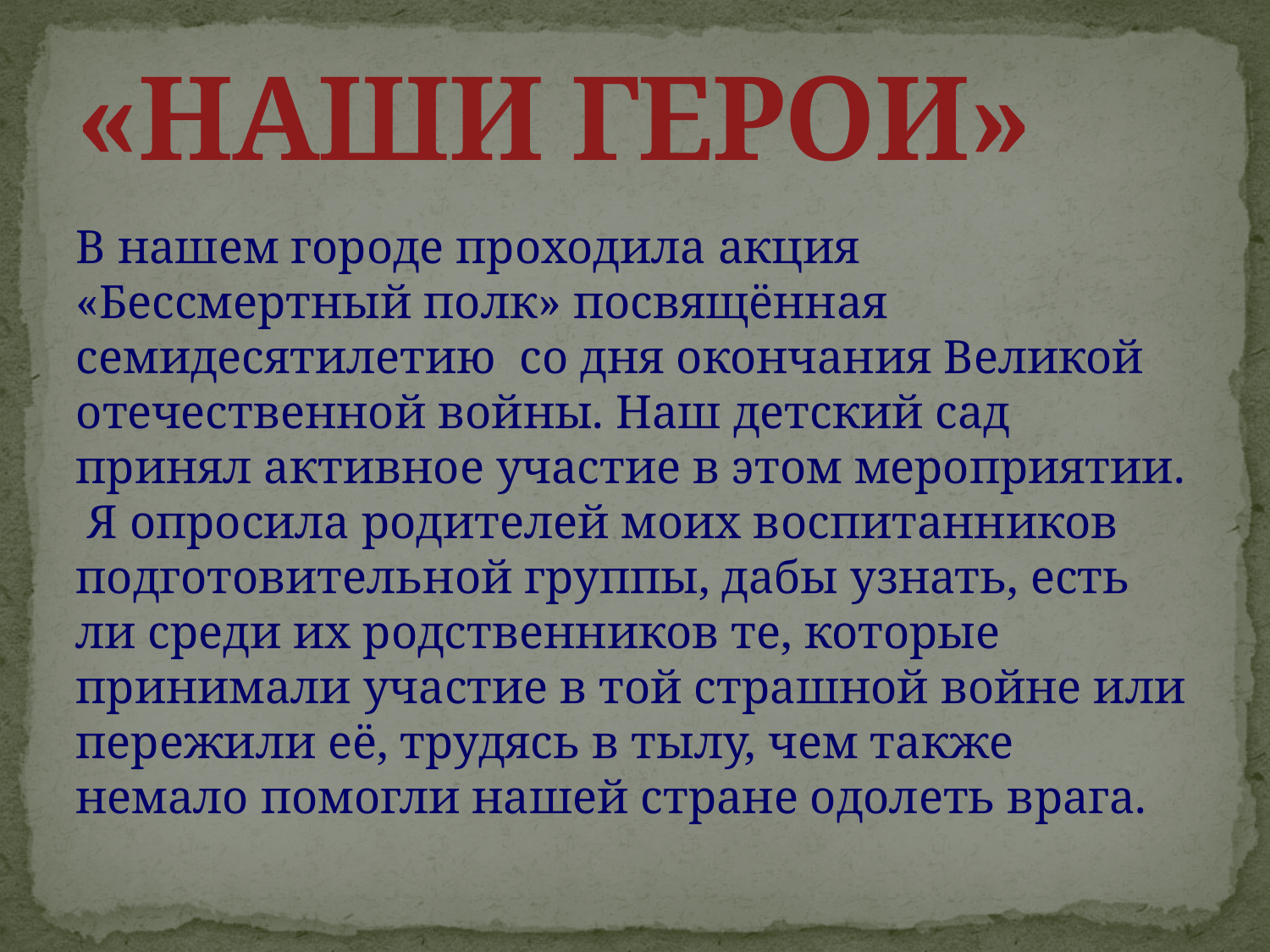

# «НАШИ ГЕРОИ»
В нашем городе проходила акция «Бессмертный полк» посвящённая семидесятилетию  со дня окончания Великой отечественной войны. Наш детский сад принял активное участие в этом мероприятии.  Я опросила родителей моих воспитанников подготовительной группы, дабы узнать, есть ли среди их родственников те, которые принимали участие в той страшной войне или пережили её, трудясь в тылу, чем также немало помогли нашей стране одолеть врага.